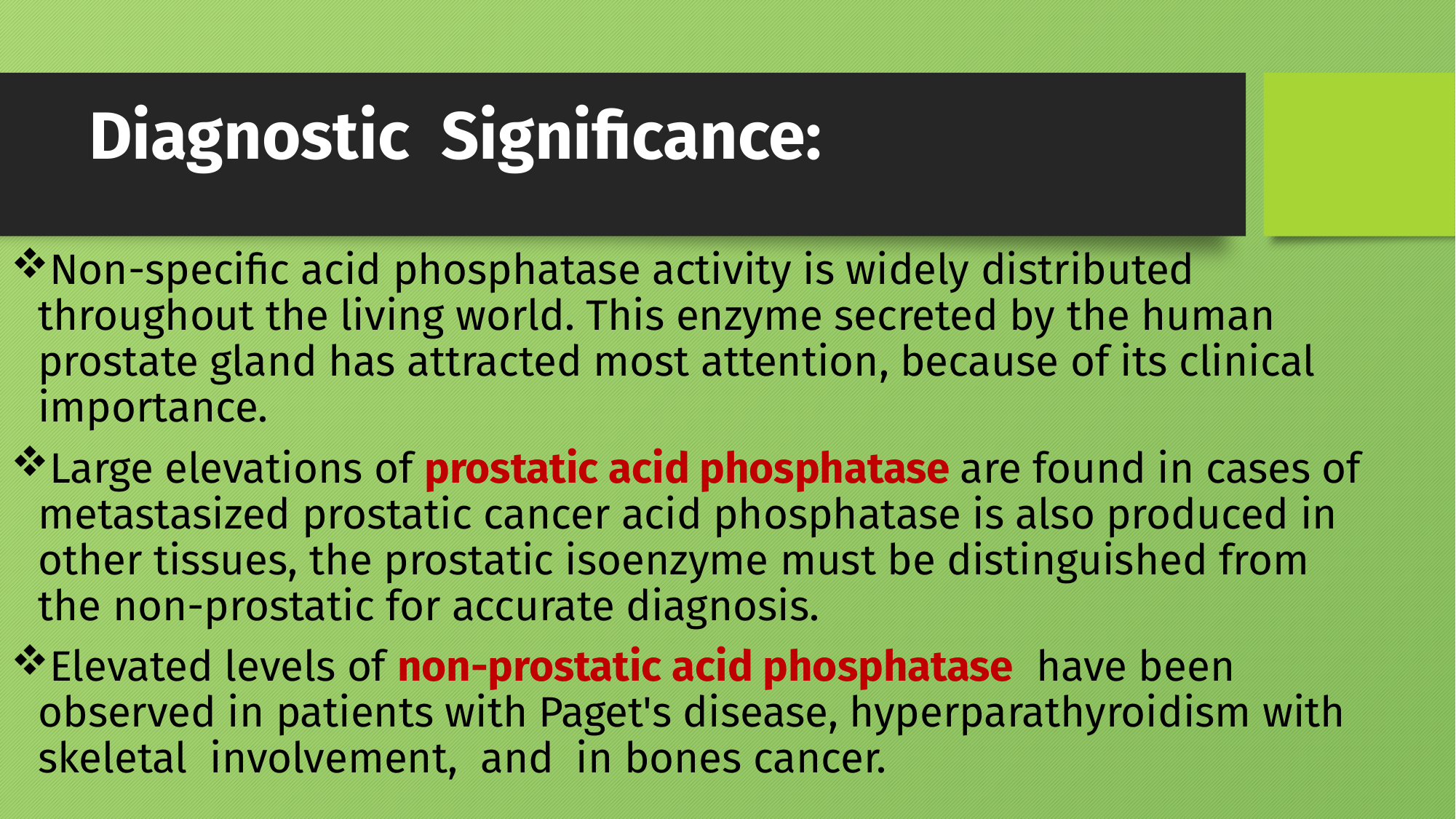

# Diagnostic  Significance:
Non-specific acid phosphatase activity is widely distributed throughout the living world. This enzyme secreted by the human prostate gland has attracted most attention, because of its clinical importance.
Large elevations of prostatic acid phosphatase are found in cases of metastasized prostatic cancer acid phosphatase is also produced in other tissues, the prostatic isoenzyme must be distinguished from the non-prostatic for accurate diagnosis.
Elevated levels of non-prostatic acid phosphatase  have been observed in patients with Paget's disease, hyperparathyroidism with  skeletal  involvement,  and  in bones cancer.